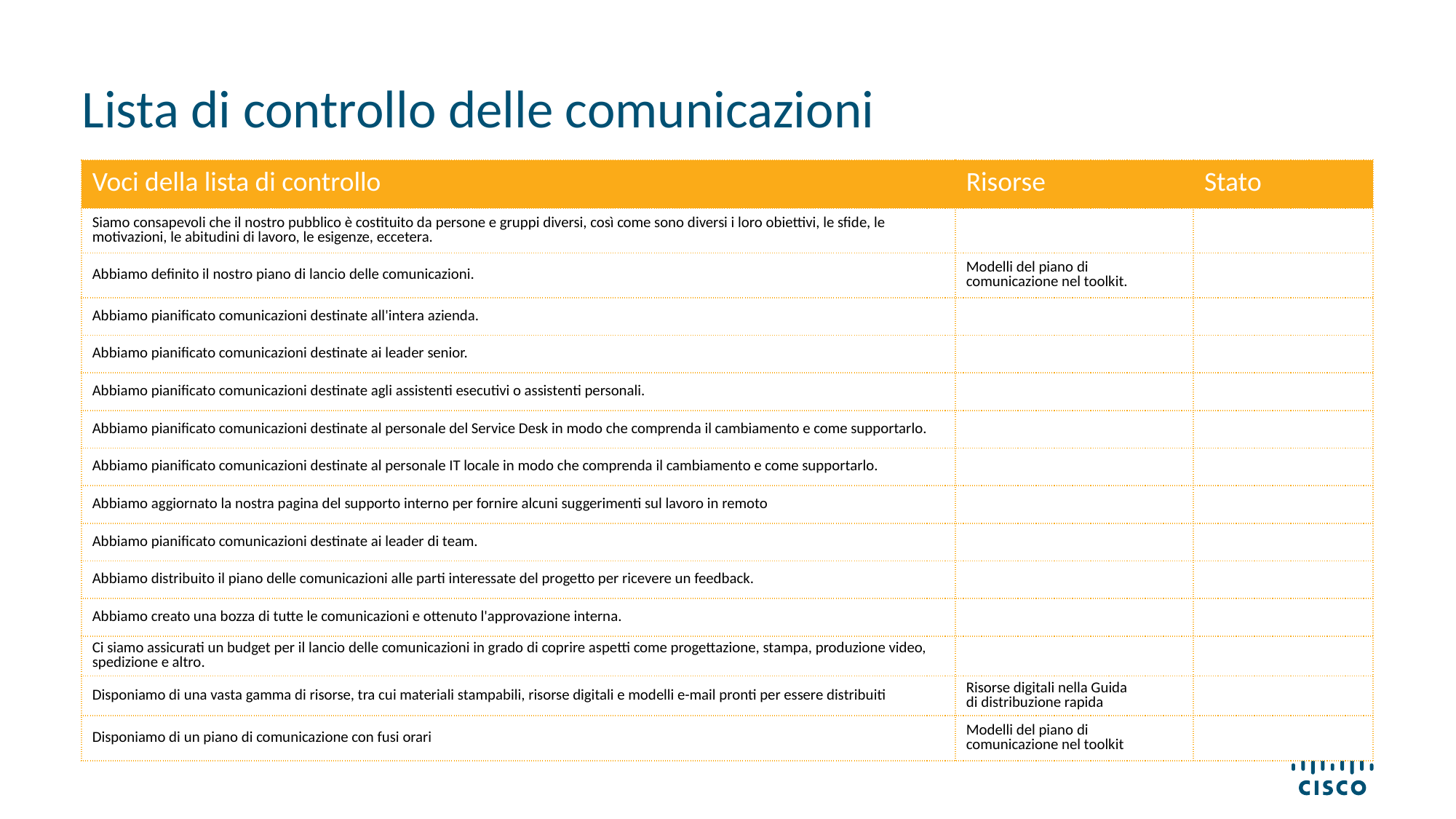

# Lista di controllo delle comunicazioni
| Voci della lista di controllo | Risorse | Stato |
| --- | --- | --- |
| Siamo consapevoli che il nostro pubblico è costituito da persone e gruppi diversi, così come sono diversi i loro obiettivi, le sfide, le motivazioni, le abitudini di lavoro, le esigenze, eccetera. |  |  |
| Abbiamo definito il nostro piano di lancio delle comunicazioni. | Modelli del piano di comunicazione nel toolkit. |  |
| Abbiamo pianificato comunicazioni destinate all'intera azienda. |  |  |
| Abbiamo pianificato comunicazioni destinate ai leader senior. |  |  |
| Abbiamo pianificato comunicazioni destinate agli assistenti esecutivi o assistenti personali. |  |  |
| Abbiamo pianificato comunicazioni destinate al personale del Service Desk in modo che comprenda il cambiamento e come supportarlo. |  |  |
| Abbiamo pianificato comunicazioni destinate al personale IT locale in modo che comprenda il cambiamento e come supportarlo. |  |  |
| Abbiamo aggiornato la nostra pagina del supporto interno per fornire alcuni suggerimenti sul lavoro in remoto |  |  |
| Abbiamo pianificato comunicazioni destinate ai leader di team. |  |  |
| Abbiamo distribuito il piano delle comunicazioni alle parti interessate del progetto per ricevere un feedback. |  |  |
| Abbiamo creato una bozza di tutte le comunicazioni e ottenuto l'approvazione interna. |  |  |
| Ci siamo assicurati un budget per il lancio delle comunicazioni in grado di coprire aspetti come progettazione, stampa, produzione video, spedizione e altro. |  |  |
| Disponiamo di una vasta gamma di risorse, tra cui materiali stampabili, risorse digitali e modelli e-mail pronti per essere distribuiti | Risorse digitali nella Guida di distribuzione rapida |  |
| Disponiamo di un piano di comunicazione con fusi orari | Modelli del piano di comunicazione nel toolkit |  |